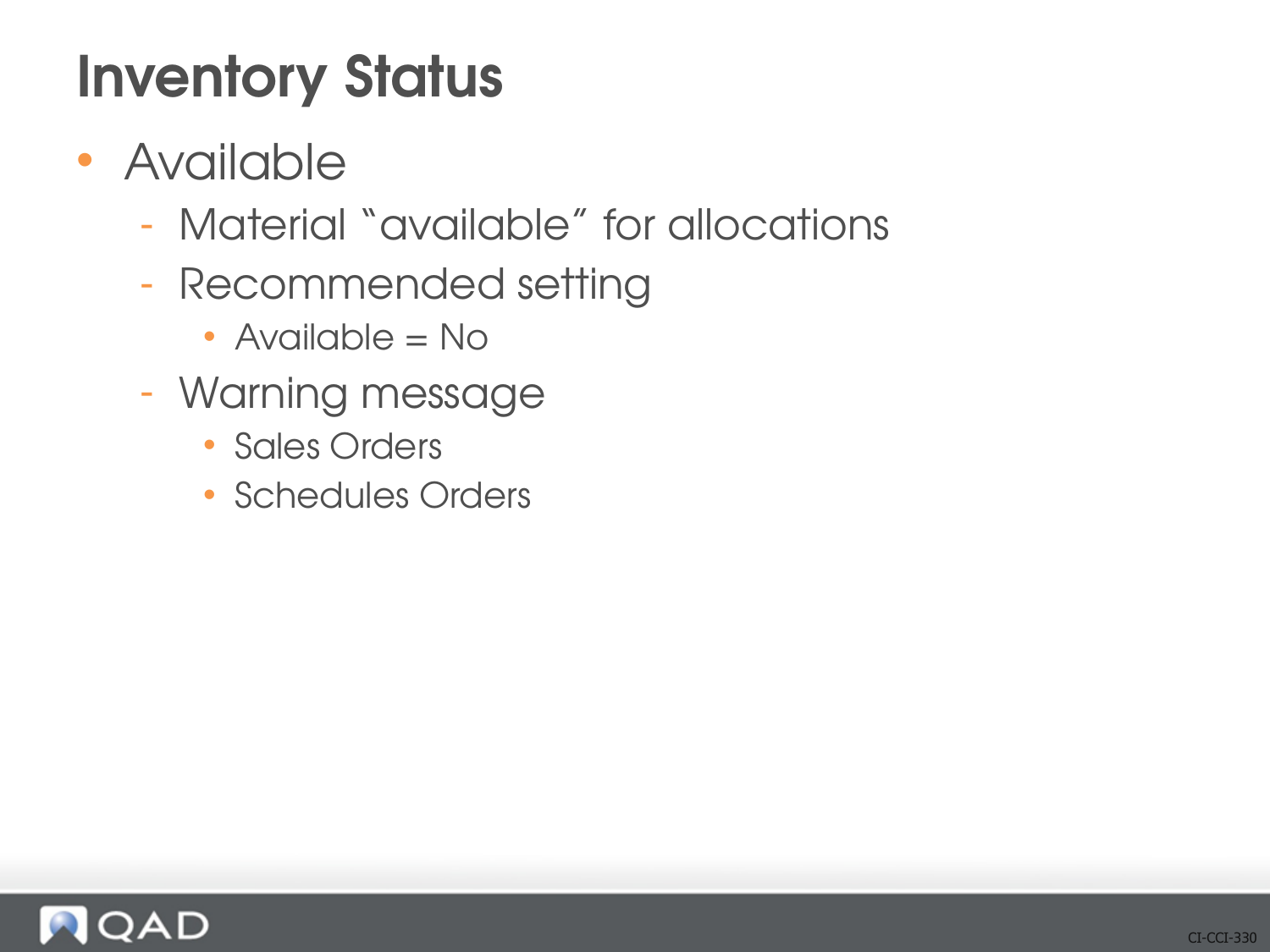

# Inventory Status
Available
Material “available” for allocations
Recommended setting
Available = No
Warning message
Sales Orders
Schedules Orders
CI-CCI-330